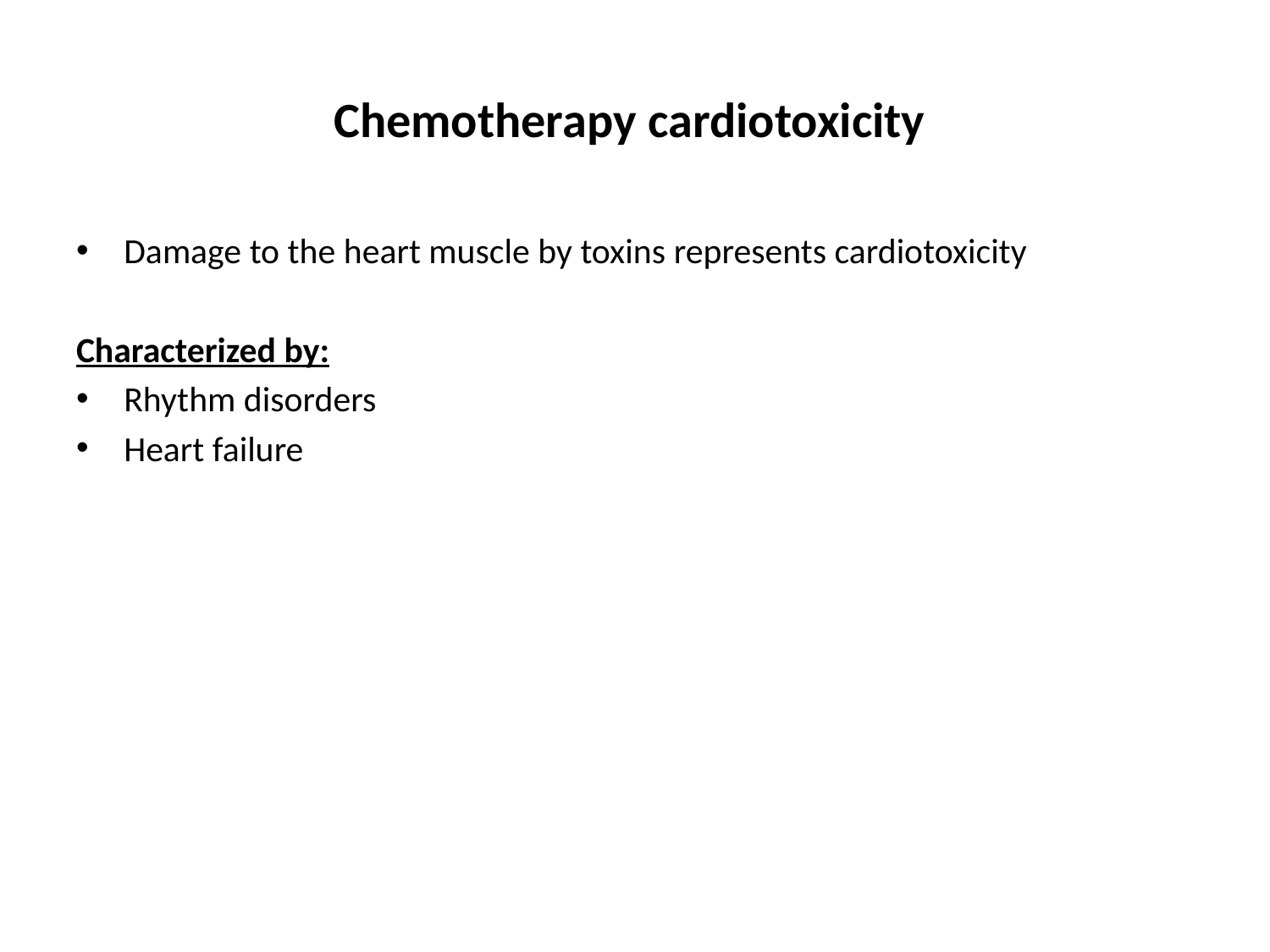

# Chemotherapy cardiotoxicity
Damage to the heart muscle by toxins represents cardiotoxicity

Characterized by:
Rhythm disorders
Heart failure